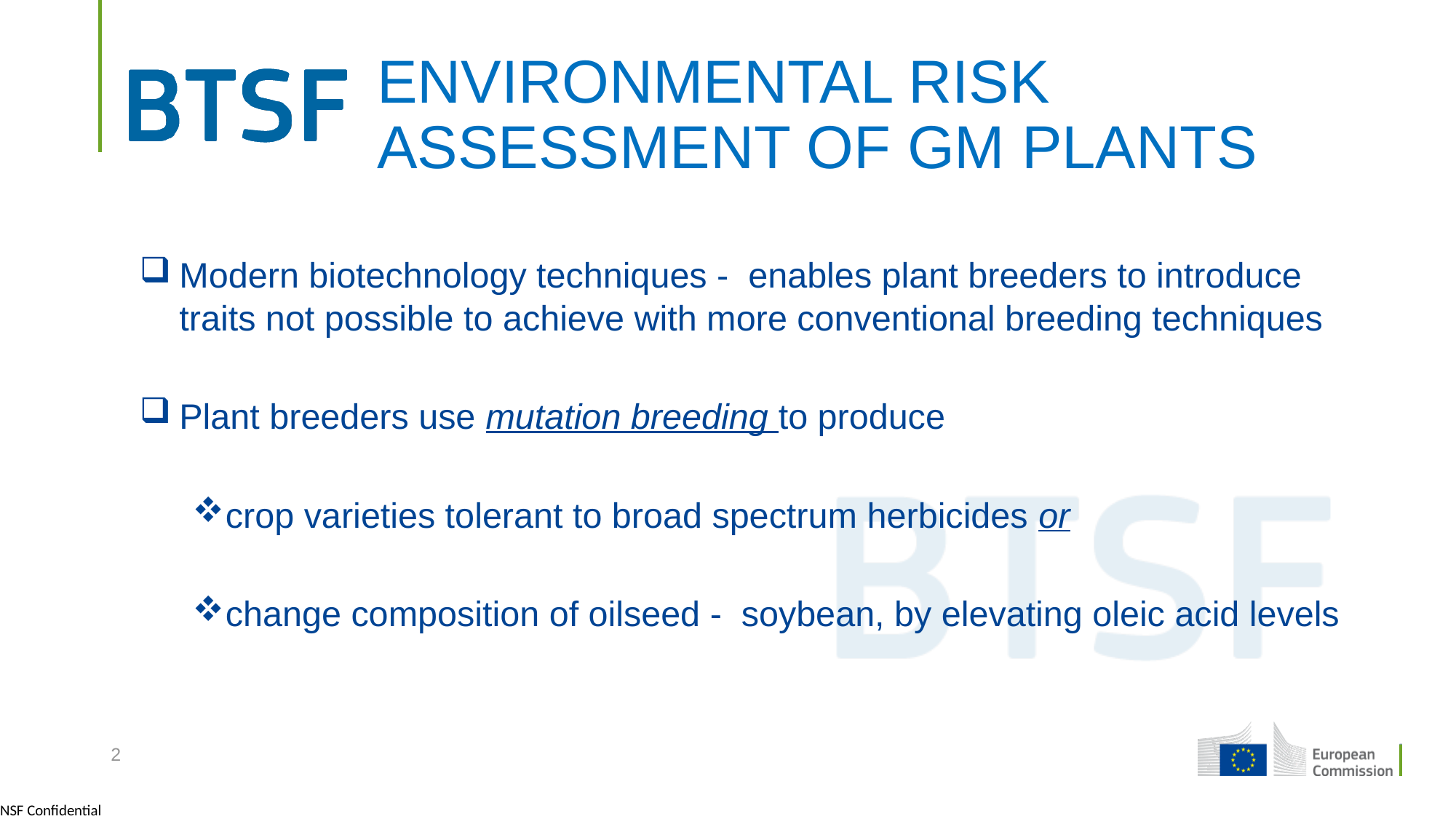

# ENVIRONMENTAL RISK ASSESSMENT OF GM PLANTS

Modern biotechnology techniques -  enables plant breeders to introduce traits not possible to achieve with more conventional breeding techniques

Plant breeders use mutation breeding to produce

crop varieties tolerant to broad spectrum herbicides or

change composition of oilseed -  soybean, by elevating oleic acid levels

2